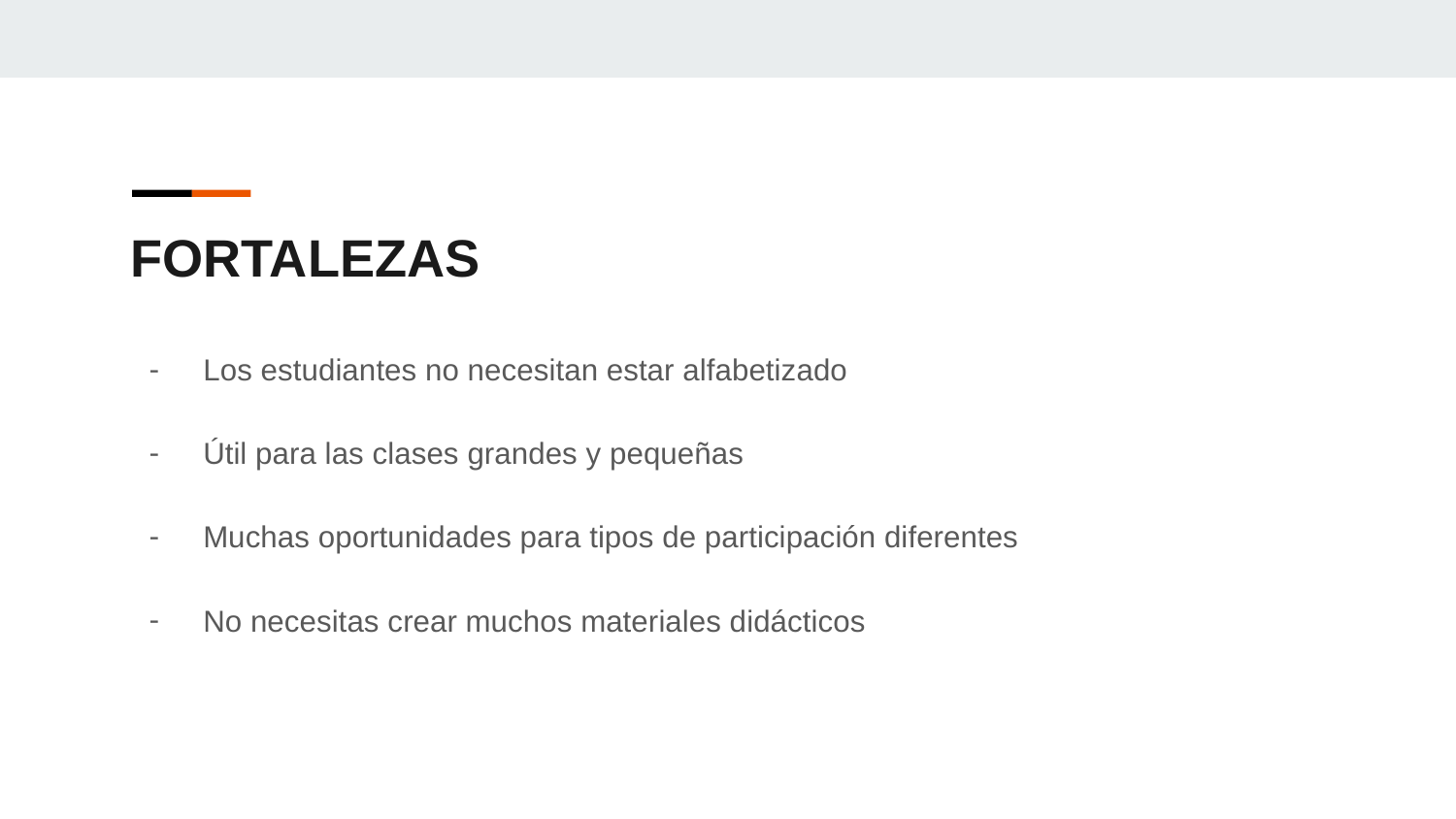

FORTALEZAS
Los estudiantes no necesitan estar alfabetizado
Útil para las clases grandes y pequeñas
Muchas oportunidades para tipos de participación diferentes
No necesitas crear muchos materiales didácticos